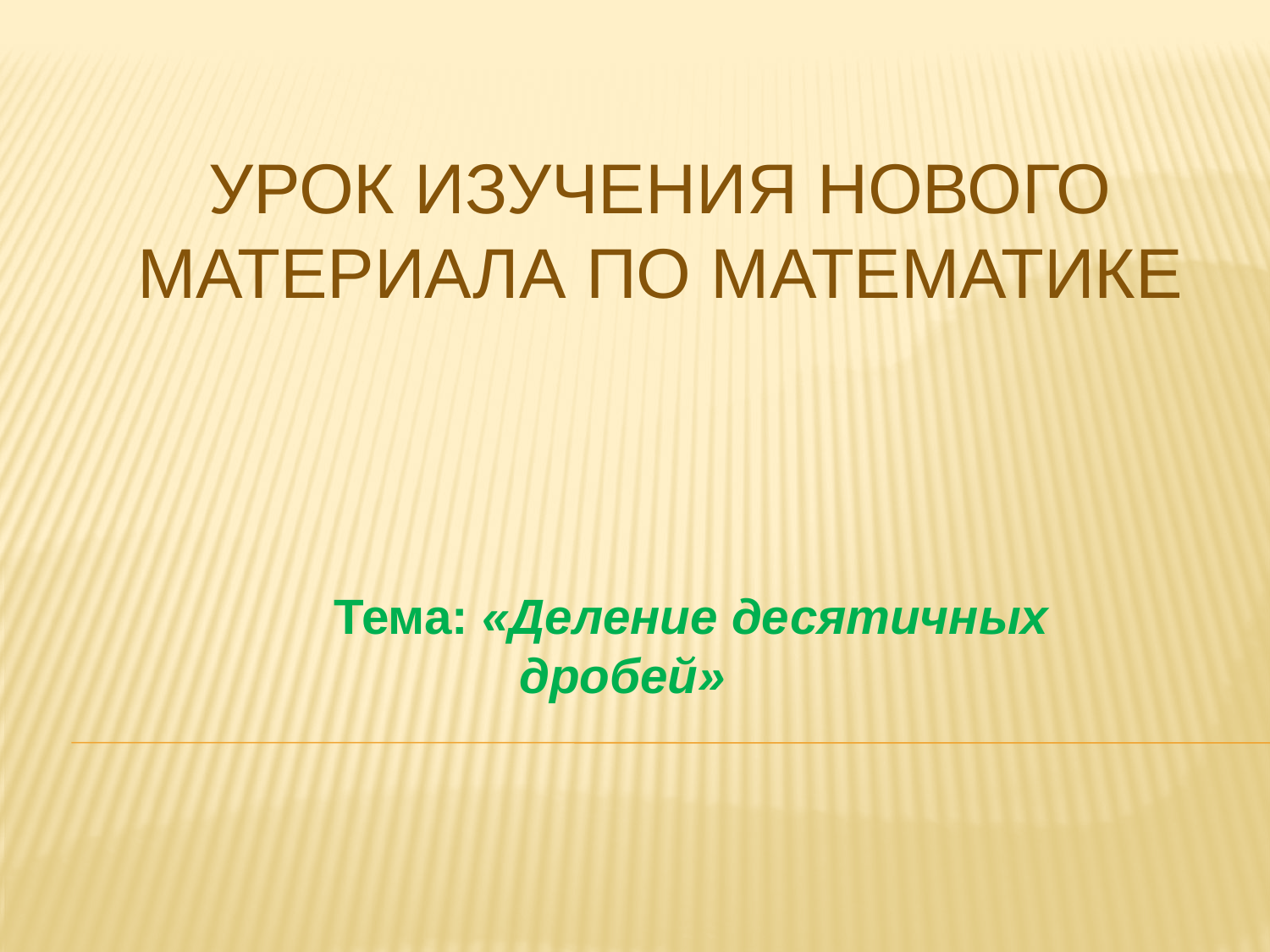

# Урок изучения нового материала по математике
         Тема: «Деление десятичных дробей»